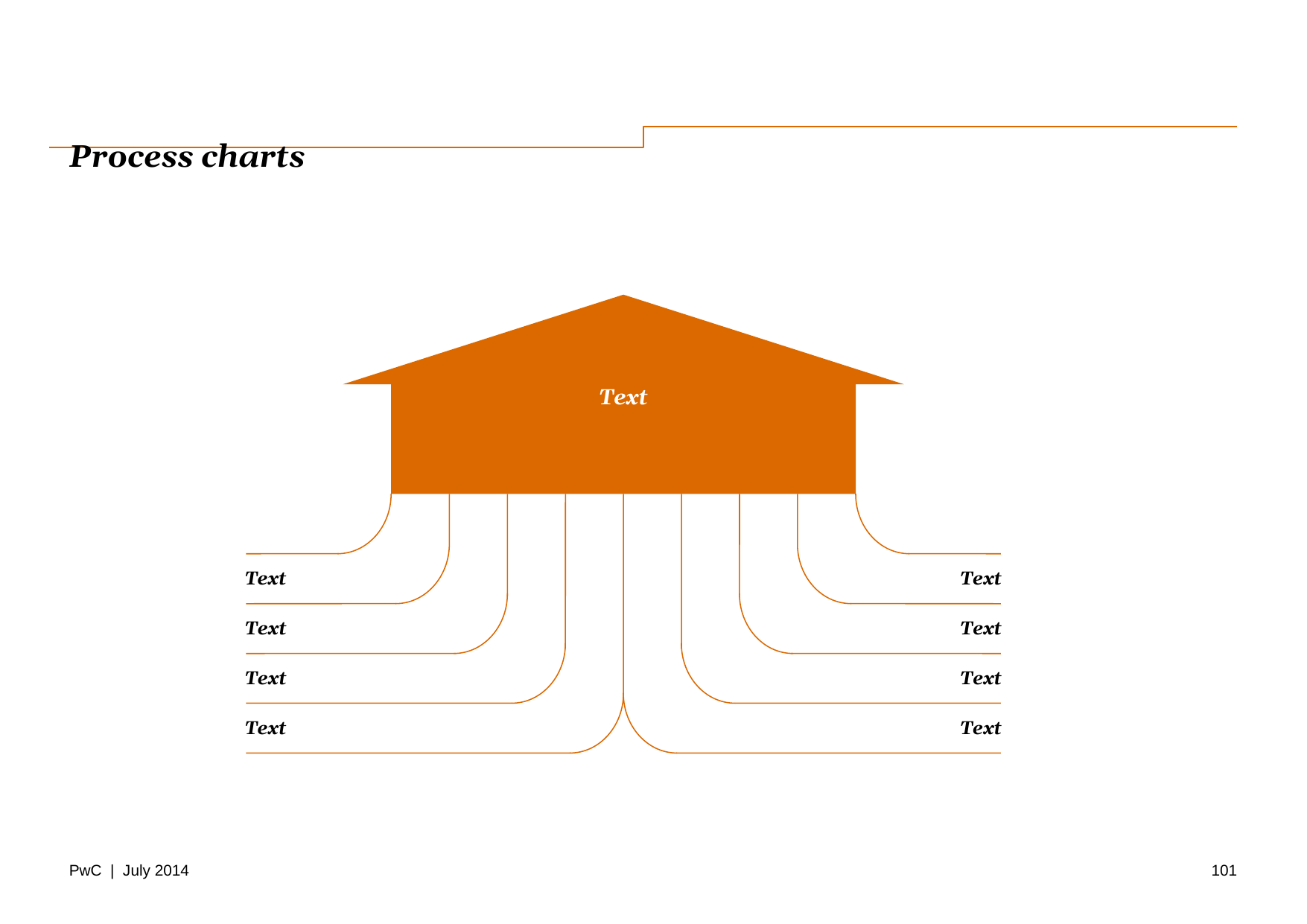

# Process charts

Text

Text
Text

Text
Text

Text
Text

Text
Text

101